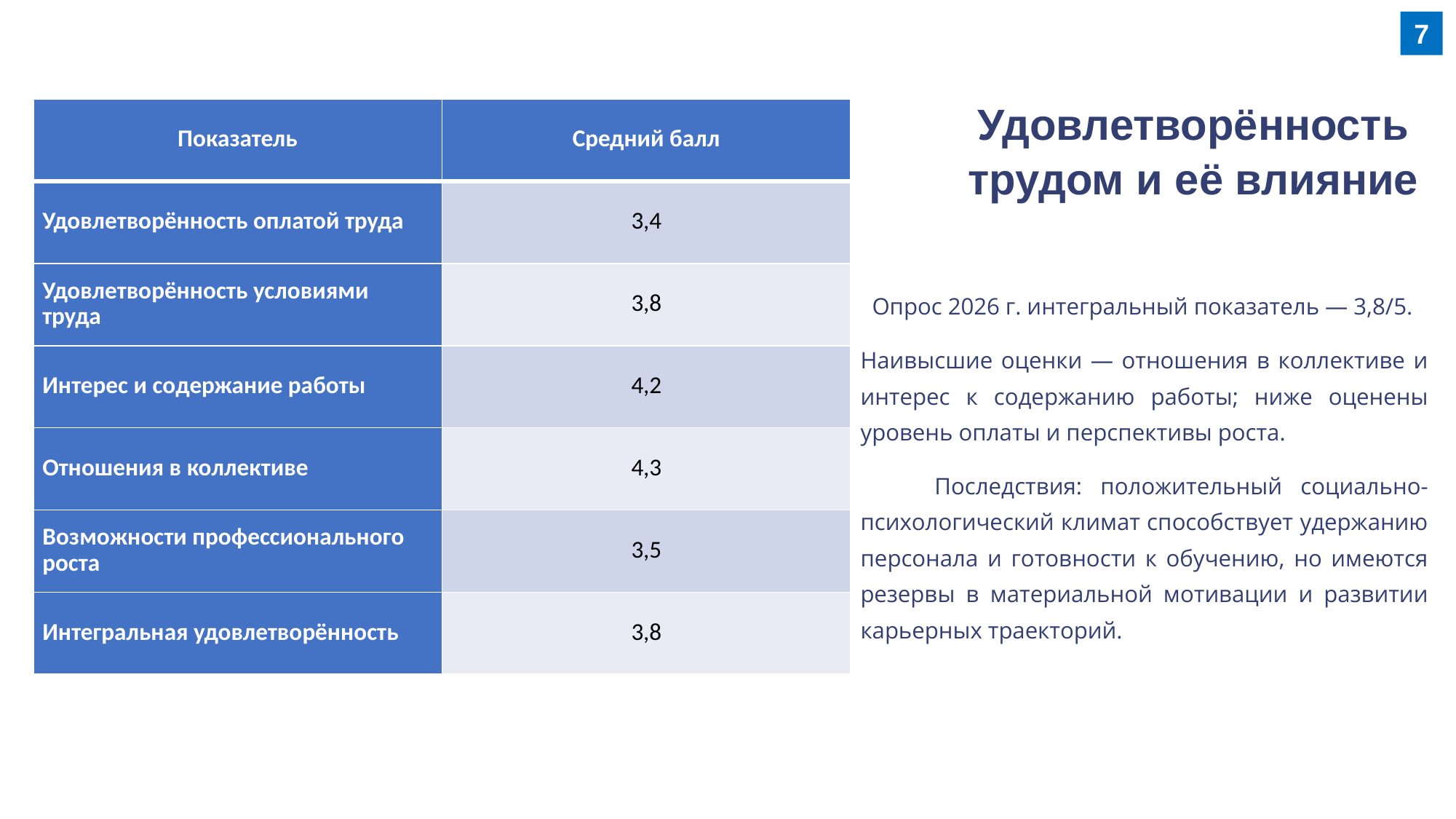

7
Удовлетворённость трудом и её влияние
| Показатель | Средний балл |
| --- | --- |
| Удовлетворённость оплатой труда | 3,4 |
| Удовлетворённость условиями труда | 3,8 |
| Интерес и содержание работы | 4,2 |
| Отношения в коллективе | 4,3 |
| Возможности профессионального роста | 3,5 |
| Интегральная удовлетворённость | 3,8 |
  Опрос 2026 г. интегральный показатель — 3,8/5.
Наивысшие оценки — отношения в коллективе и интерес к содержанию работы; ниже оценены уровень оплаты и перспективы роста.
    Последствия: положительный социально-психологический климат способствует удержанию персонала и готовности к обучению, но имеются резервы в материальной мотивации и развитии карьерных траекторий.